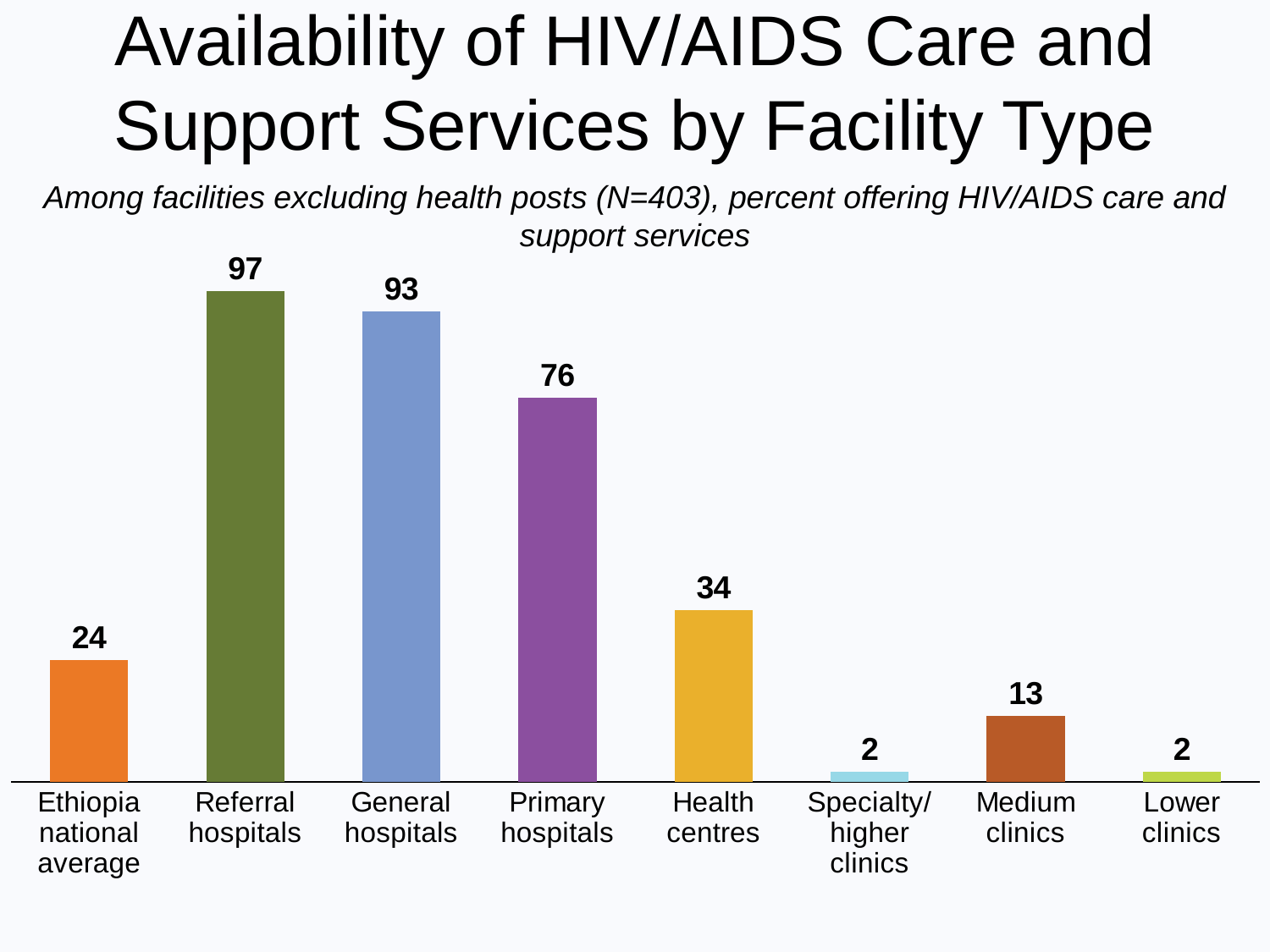

Availability of HIV/AIDS Care and Support Services by Facility Type
Among facilities excluding health posts (N=403), percent offering HIV/AIDS care and support services

### Chart

| Category | HIV CSS |
|---|---|
| Ethiopia national average | 24.0 |
| Referral hospitals | 97.0 |
| General hospitals | 93.0 |
| Primary hospitals | 76.0 |
| Health centres | 34.0 |
| Specialty/ higher clinics | 2.0 |
| Medium clinics | 13.0 |
| Lower clinics | 2.0 |